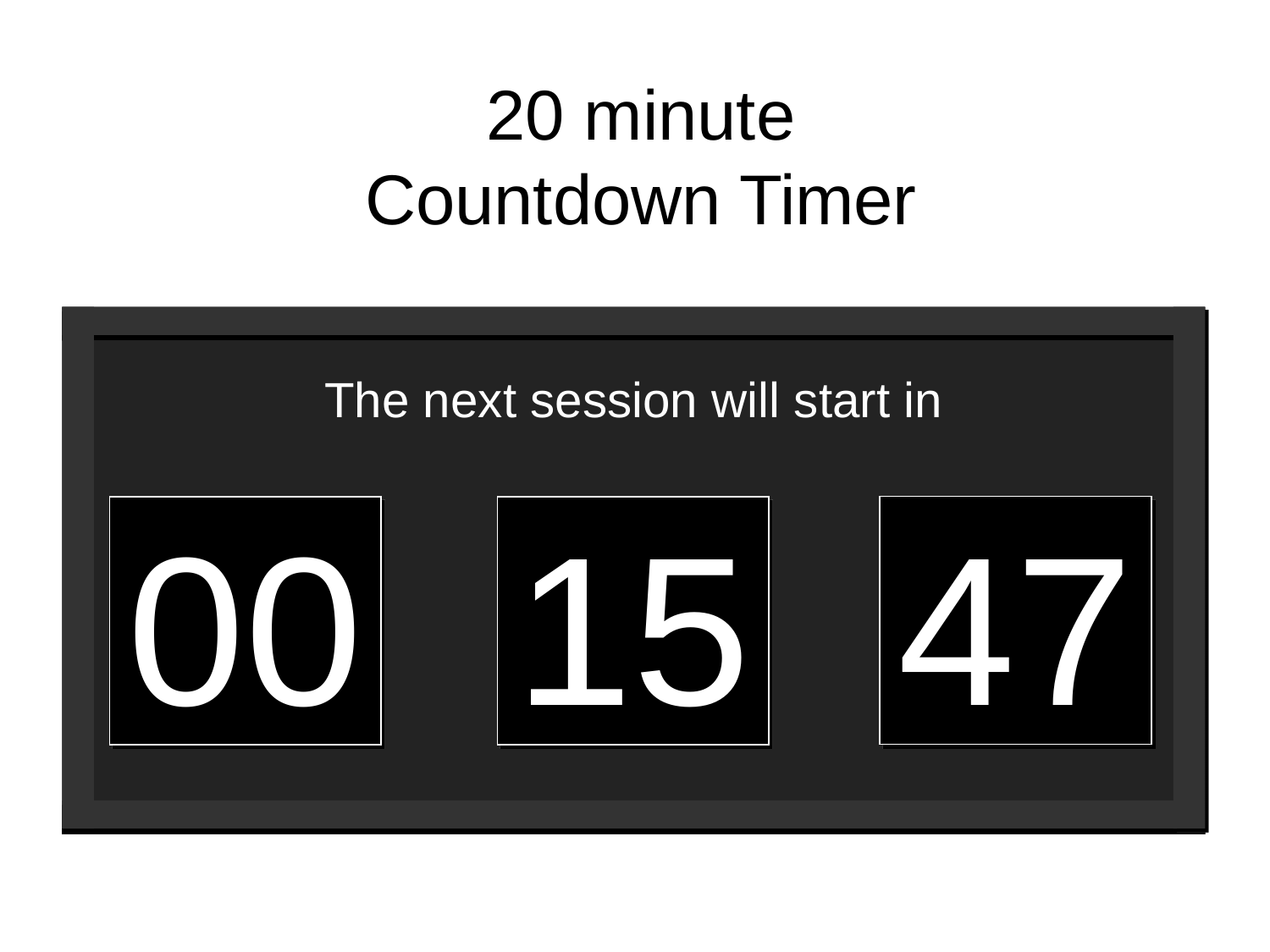

20 minute
Countdown Timer

The next session will start in
47
00
15